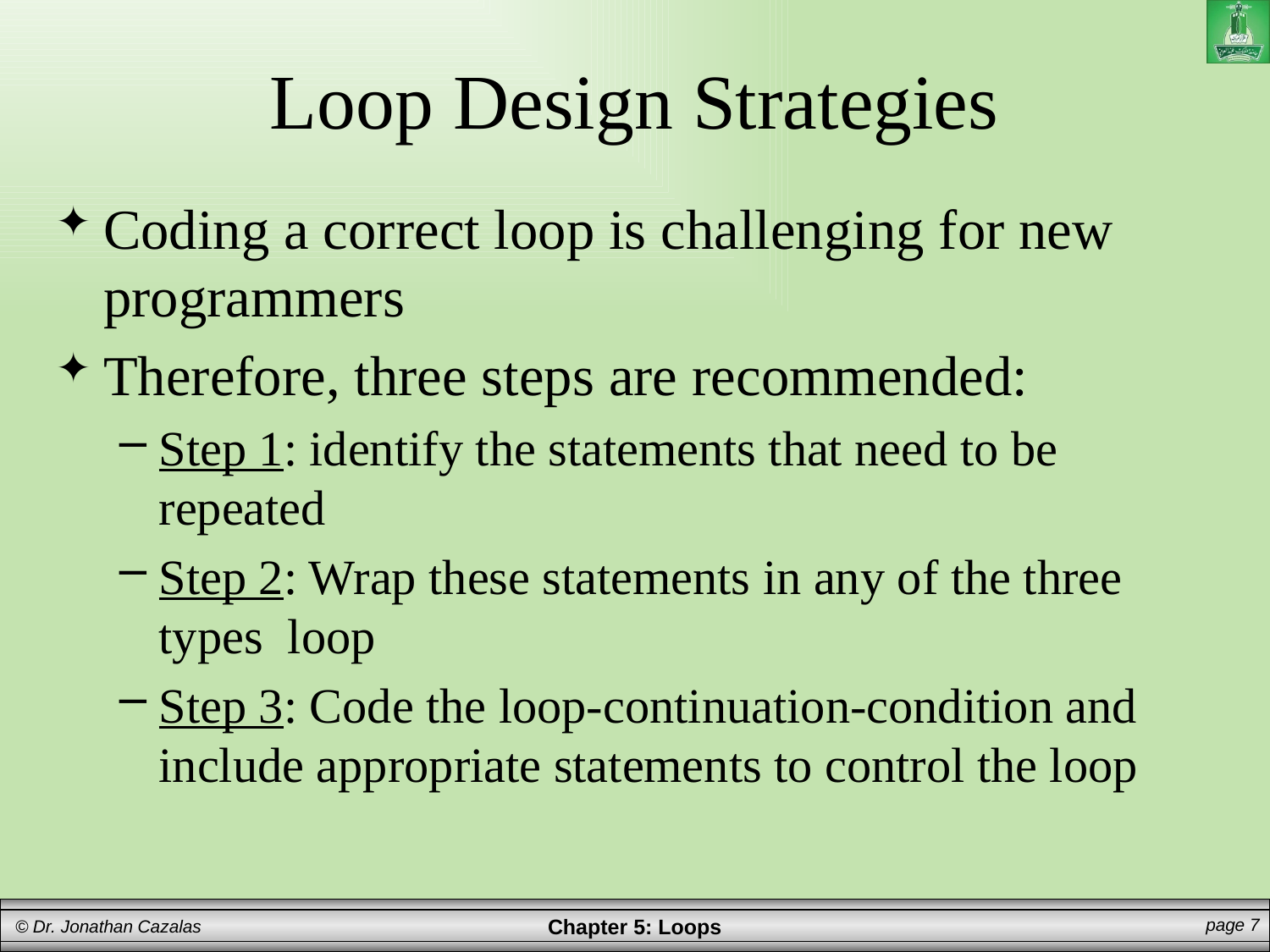

# Loop Design Strategies
Coding a correct loop is challenging for new programmers
Therefore, three steps are recommended:
Step 1: identify the statements that need to be repeated
Step 2: Wrap these statements in any of the three types  loop
Step 3: Code the loop-continuation-condition and include appropriate statements to control the loop